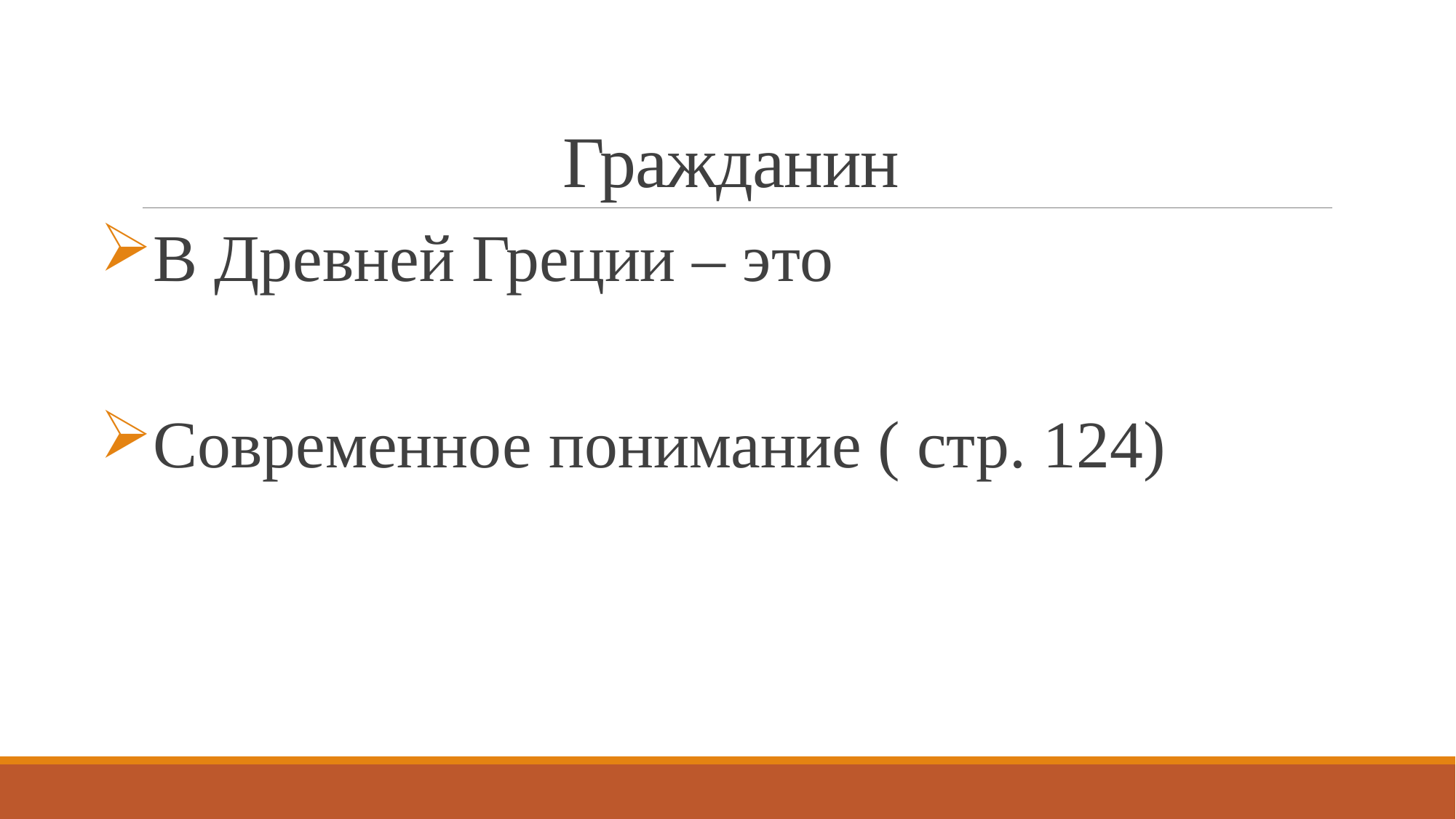

# Гражданин
В Древней Греции – это

Современное понимание ( стр. 124)